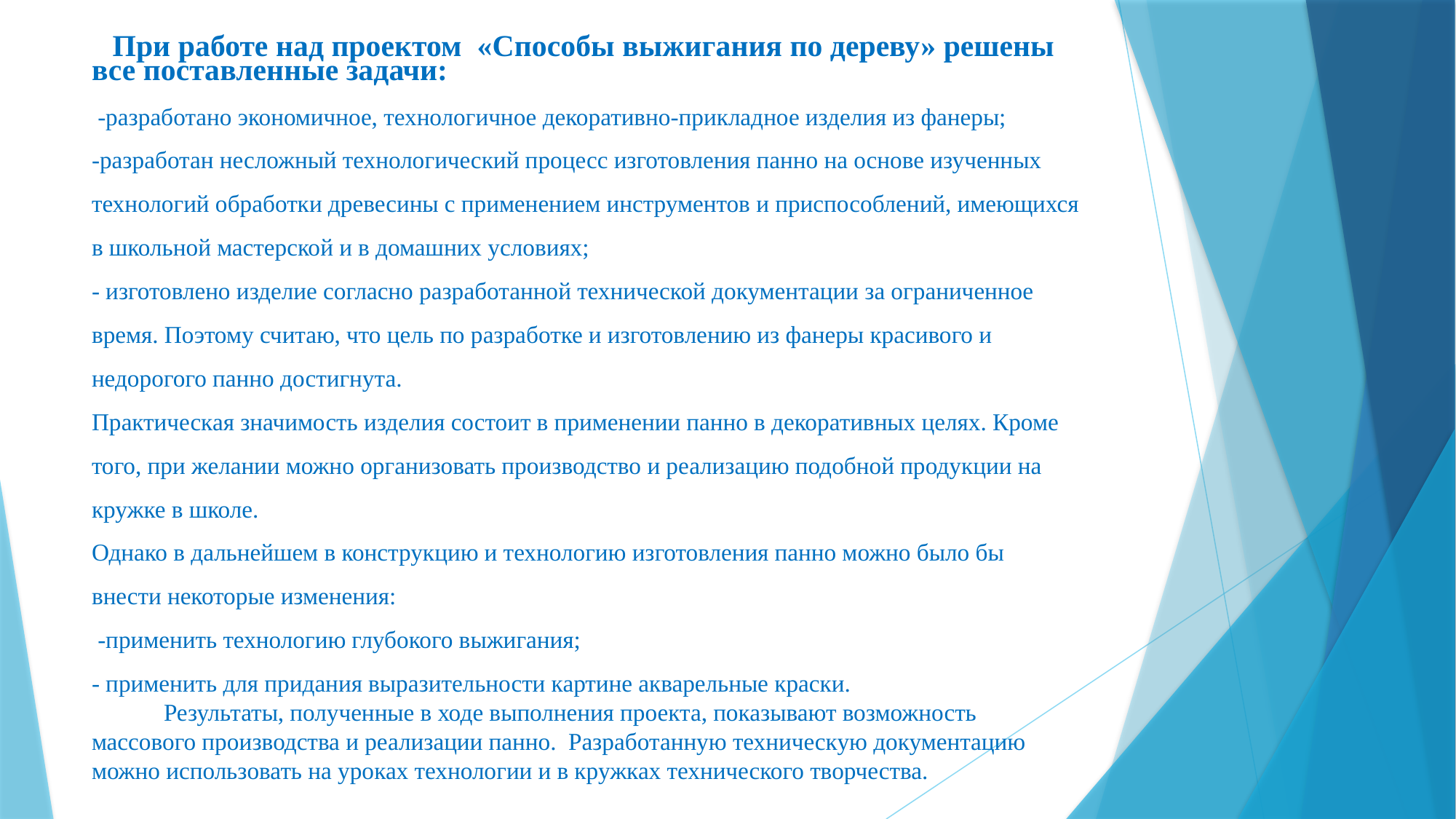

При работе над проектом  «Способы выжигания по дереву» решены все поставленные задачи:
 -разработано экономичное, технологичное декоративно-прикладное изделия из фанеры;
-разработан несложный технологический процесс изготовления панно на основе изученных технологий обработки древесины с применением инструментов и приспособлений, имеющихся в школьной мастерской и в домашних условиях;
- изготовлено изделие согласно разработанной технической документации за ограниченное время. Поэтому считаю, что цель по разработке и изготовлению из фанеры красивого и недорогого панно достигнута.
Практическая значимость изделия состоит в применении панно в декоративных целях. Кроме того, при желании можно организовать производство и реализацию подобной продукции на кружке в школе.
Однако в дальнейшем в конструкцию и технологию изготовления панно можно было бы внести некоторые изменения:
 -применить технологию глубокого выжигания;
- применить для придания выразительности картине акварельные краски.
            Результаты, полученные в ходе выполнения проекта, показывают возможность массового производства и реализации панно.  Разработанную техническую документацию можно использовать на уроках технологии и в кружках технического творчества.